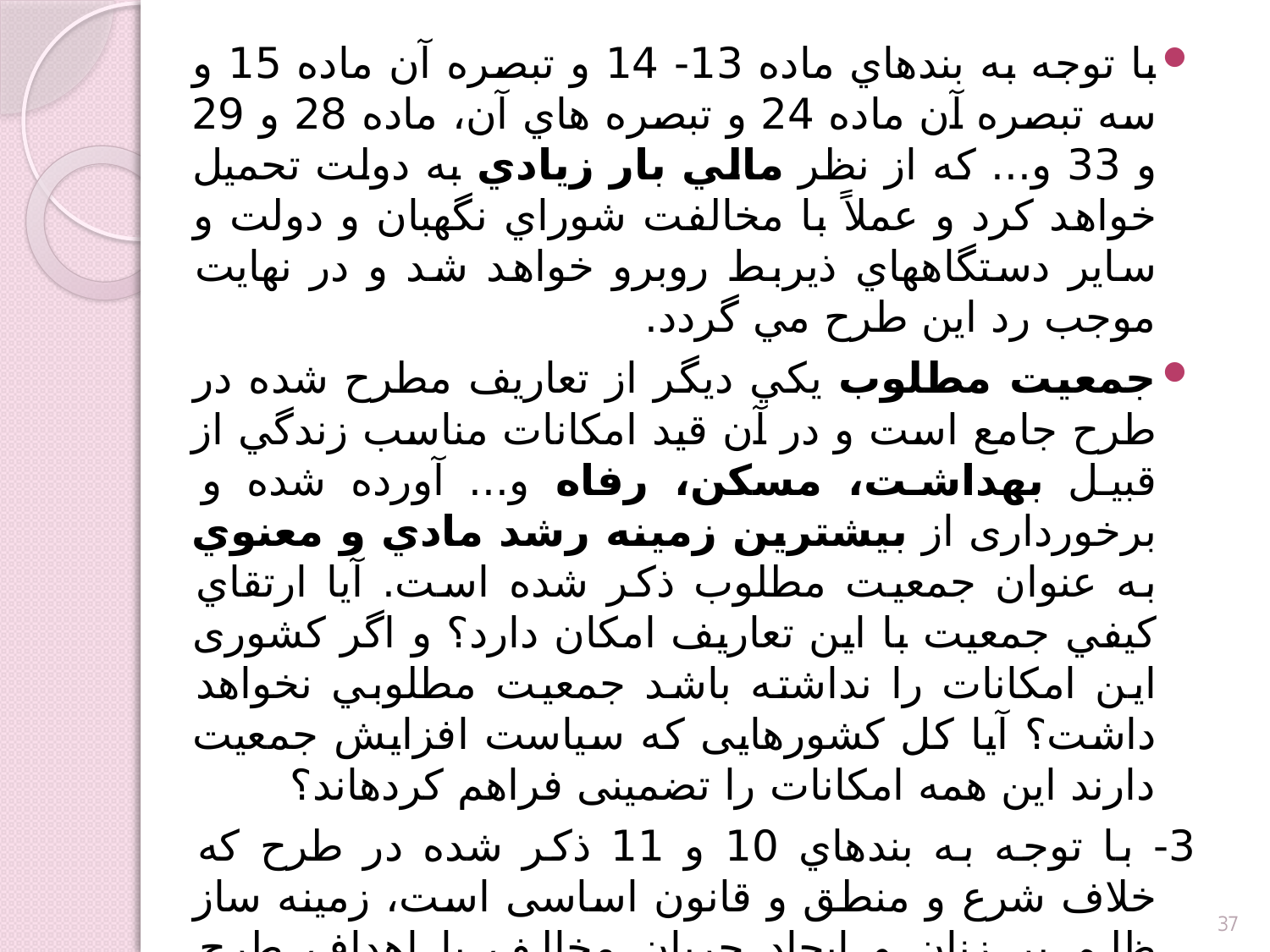

با توجه به بندهاي ماده 13- 14 و تبصره آن ماده 15 و سه تبصره آن ماده 24 و تبصره هاي آن، ماده 28 و 29 و 33 و... كه از نظر مالي بار زيادي به دولت تحميل خواهد كرد و عملاً با مخالفت شوراي نگهبان و دولت و ساير دستگاههاي ذيربط روبرو خواهد شد و در نهايت موجب رد اين طرح مي گردد.
جمعيت مطلوب يكي ديگر از تعاريف مطرح شده در طرح جامع است و در آن قيد امكانات مناسب زندگي از قبيل بهداشت، مسكن، رفاه و... آورده شده و برخورداری از بيشترين زمينه رشد مادي و معنوي به عنوان جمعيت مطلوب ذكر شده است. آيا ارتقاي كيفي جمعيت با اين تعاريف امكان دارد؟ و اگر كشوری اين امكانات را نداشته باشد جمعيت مطلوبي نخواهد داشت؟ آیا کل کشورهایی که سیاست افزایش جمعیت دارند این همه امکانات را تضمینی فراهم کرده­اند؟
	3- با توجه به بندهاي 10 و 11 ذكر شده در طرح که خلاف شرع و منطق و قانون اساسی است، زمینه ساز ظلم بر زنان و ایجاد جریان مخالف با اهداف طرح خواهد شد و مانع استخدام اساتيد مورد نياز دانشگاه مي‌‌شود و در مقابل زنان متأهل و داراي فرزند را تشويق به رها كردن تربيت فرزند و شتاب براي اولويت اشتغال مي‌كند در حاليكه مقام معظم رهبري فرمودند: اشتغال اولويت اول زنان نيست اما با رعايت شئون، امكانات، مصالح نظام و خانواده و زنان مي‌بايست آنها را به حق انساني و اسلامي‌شان برسانند.

37